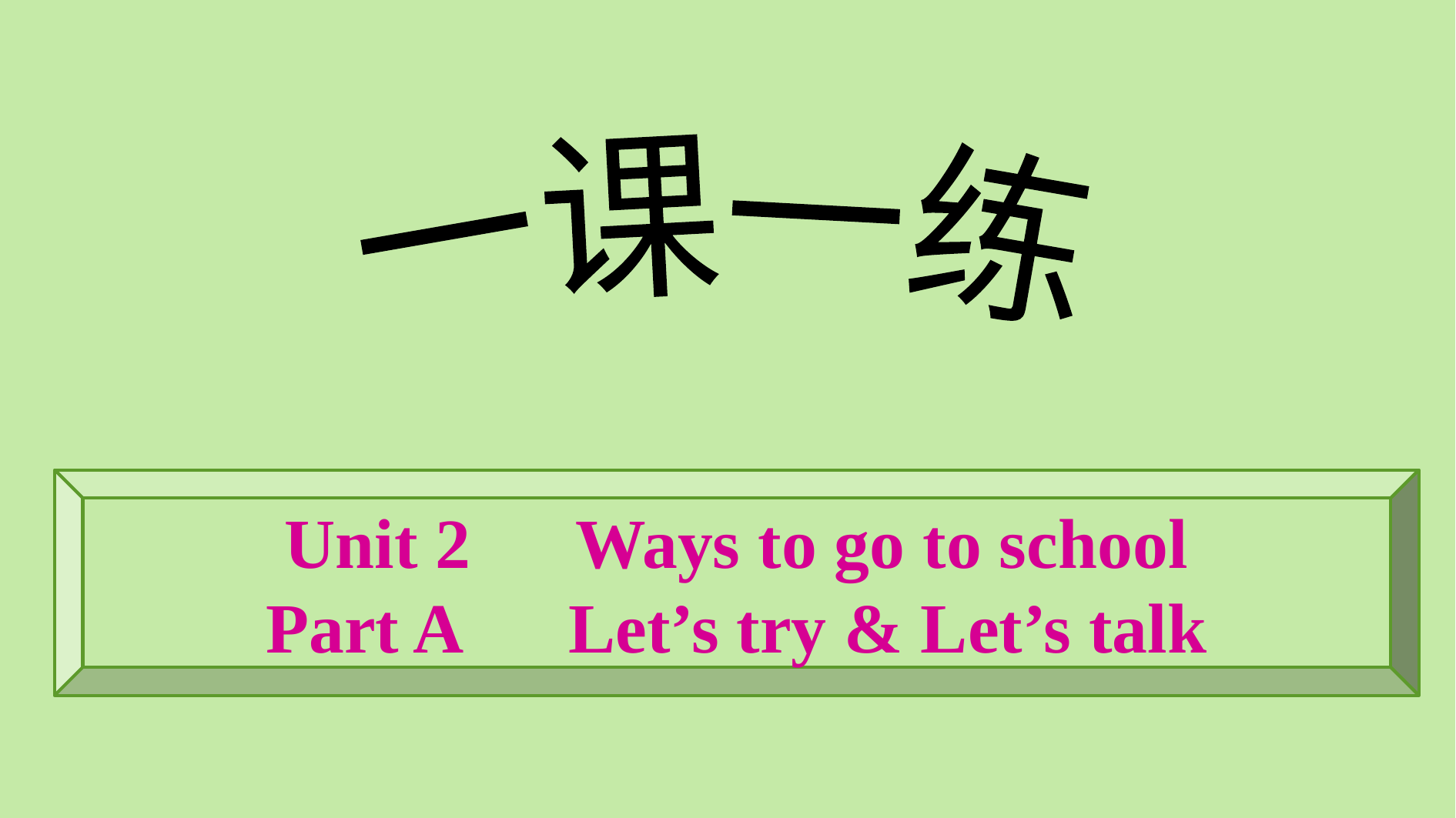

Unit 2　Ways to go to school
Part A　Let’s try & Let’s talk